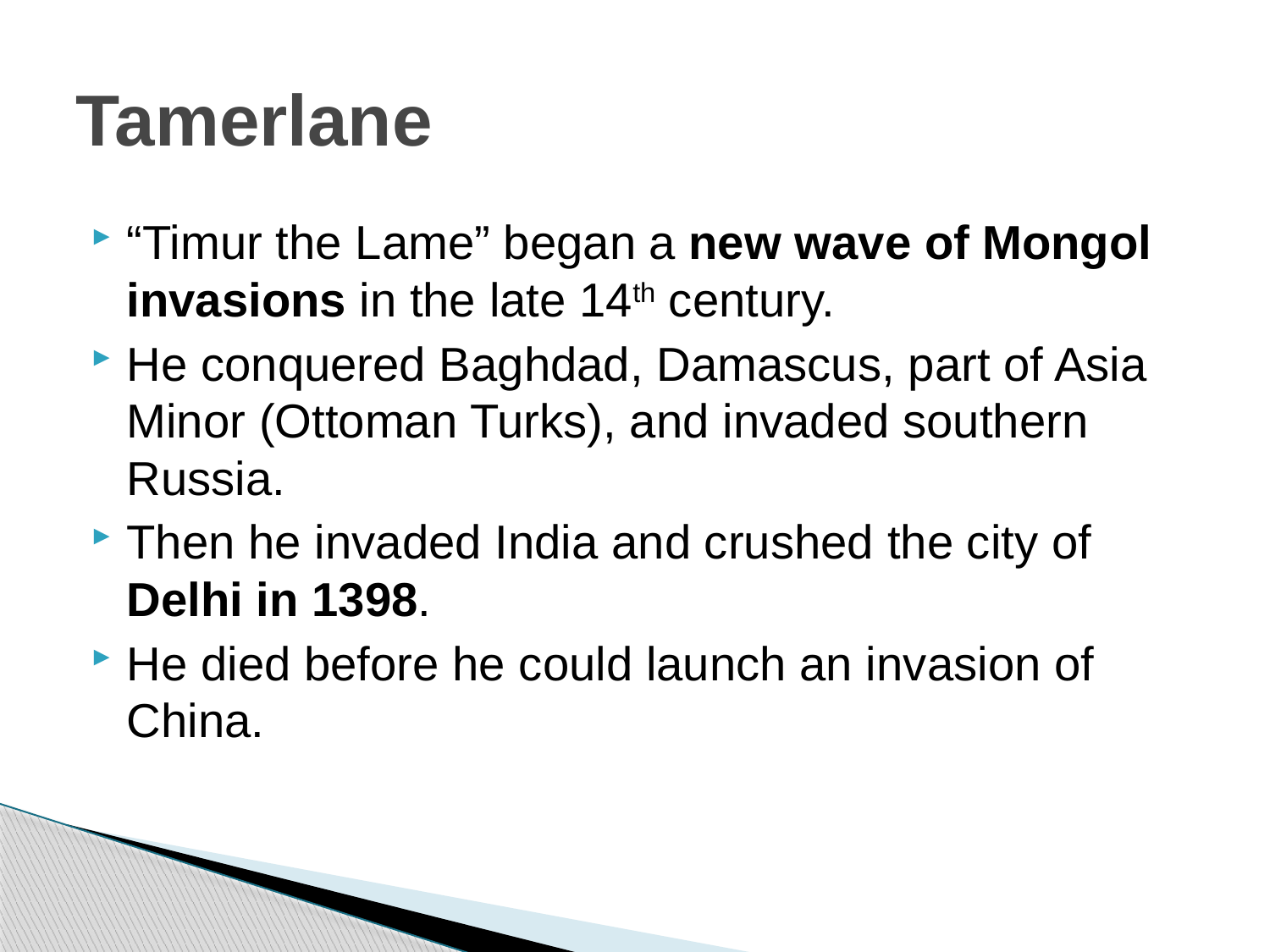

# Tamerlane
“Timur the Lame” began a new wave of Mongol invasions in the late 14th century.
He conquered Baghdad, Damascus, part of Asia Minor (Ottoman Turks), and invaded southern Russia.
Then he invaded India and crushed the city of Delhi in 1398.
He died before he could launch an invasion of China.